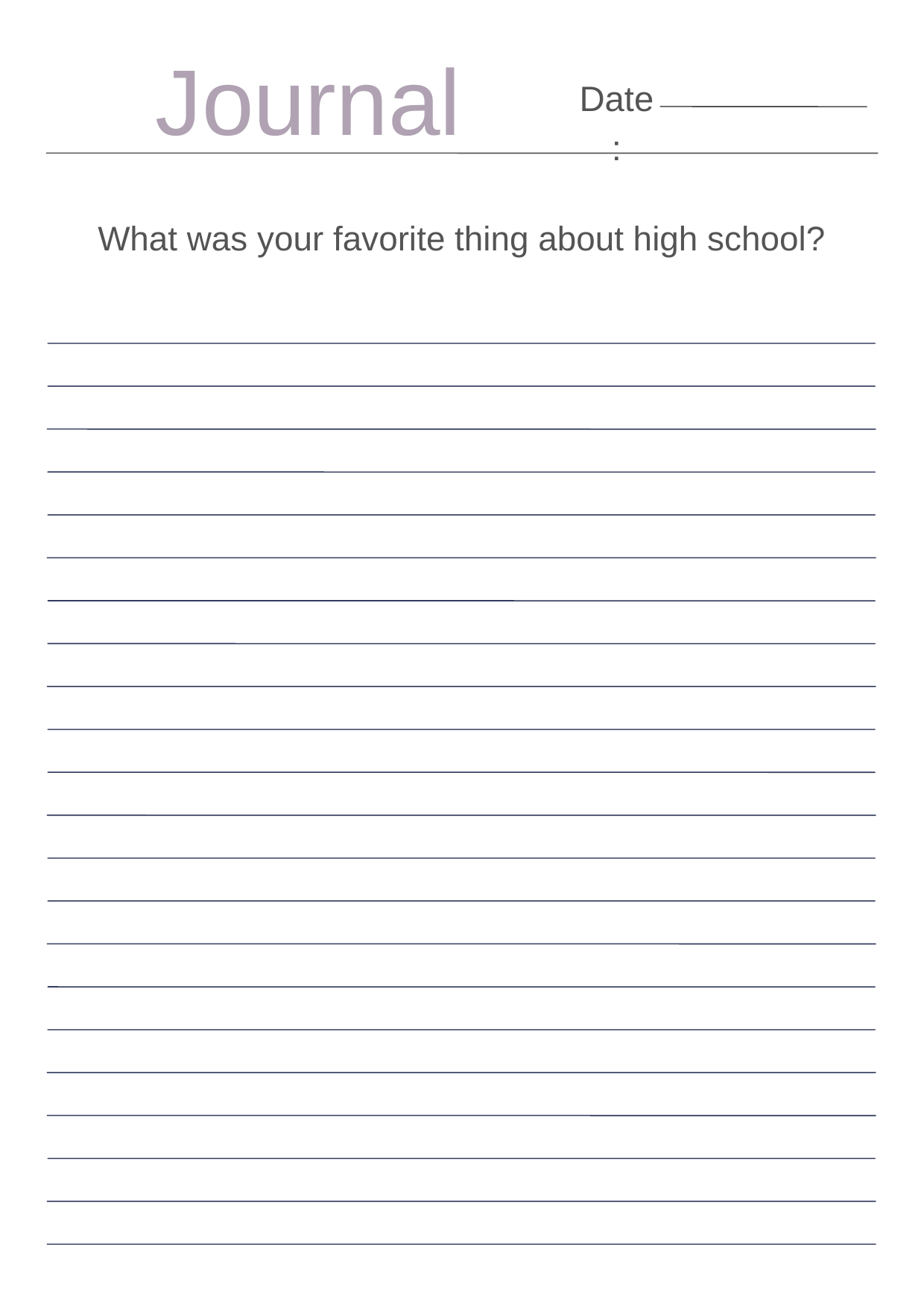

Journal
Date:

What was your favorite thing about high school?